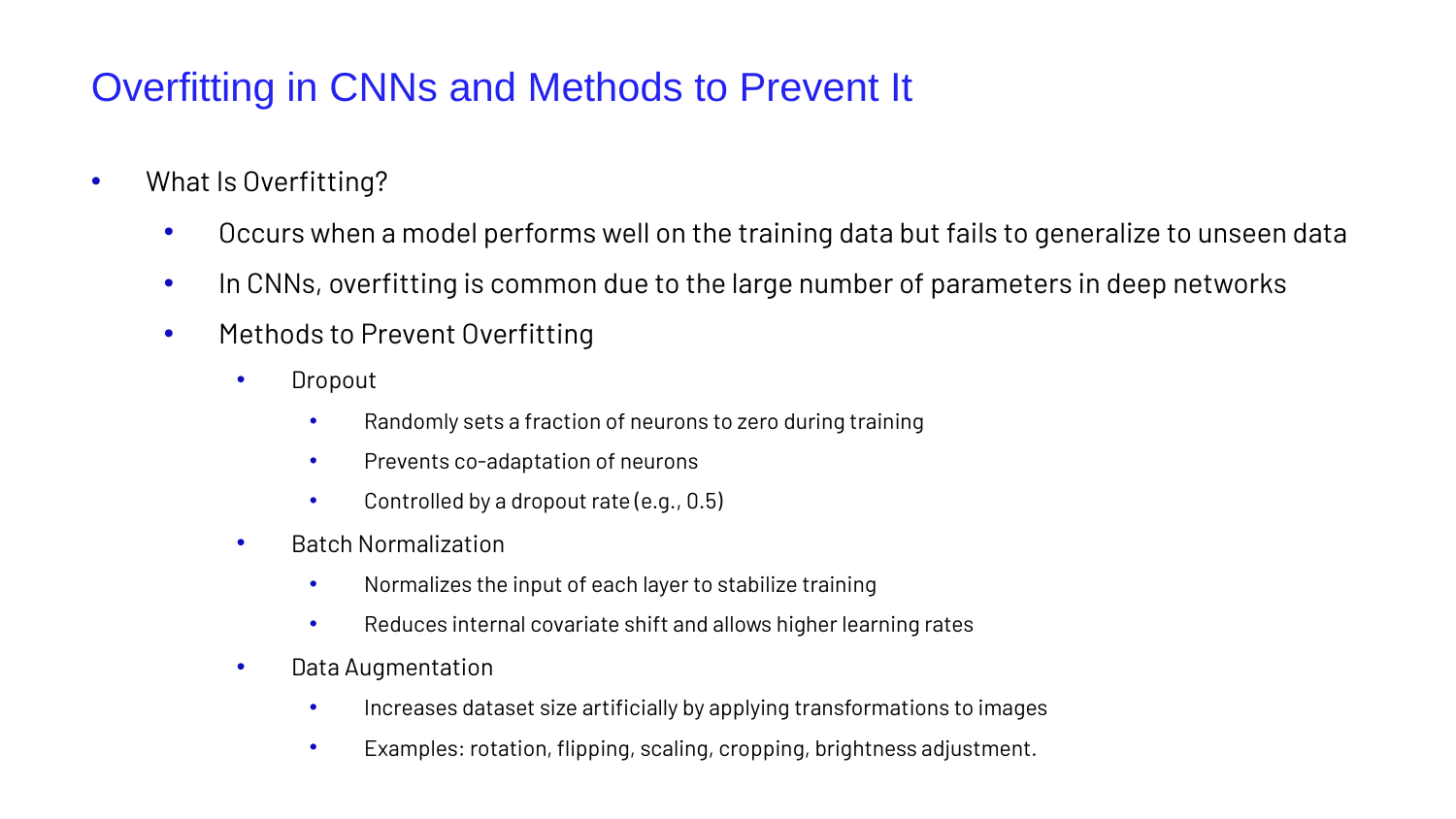

Overfitting in CNNs and Methods to Prevent It
What Is Overfitting?
Occurs when a model performs well on the training data but fails to generalize to unseen data
In CNNs, overfitting is common due to the large number of parameters in deep networks
Methods to Prevent Overfitting
Dropout
Randomly sets a fraction of neurons to zero during training
Prevents co-adaptation of neurons
Controlled by a dropout rate (e.g., 0.5)
Batch Normalization
Normalizes the input of each layer to stabilize training
Reduces internal covariate shift and allows higher learning rates
Data Augmentation
Increases dataset size artificially by applying transformations to images
Examples: rotation, flipping, scaling, cropping, brightness adjustment.